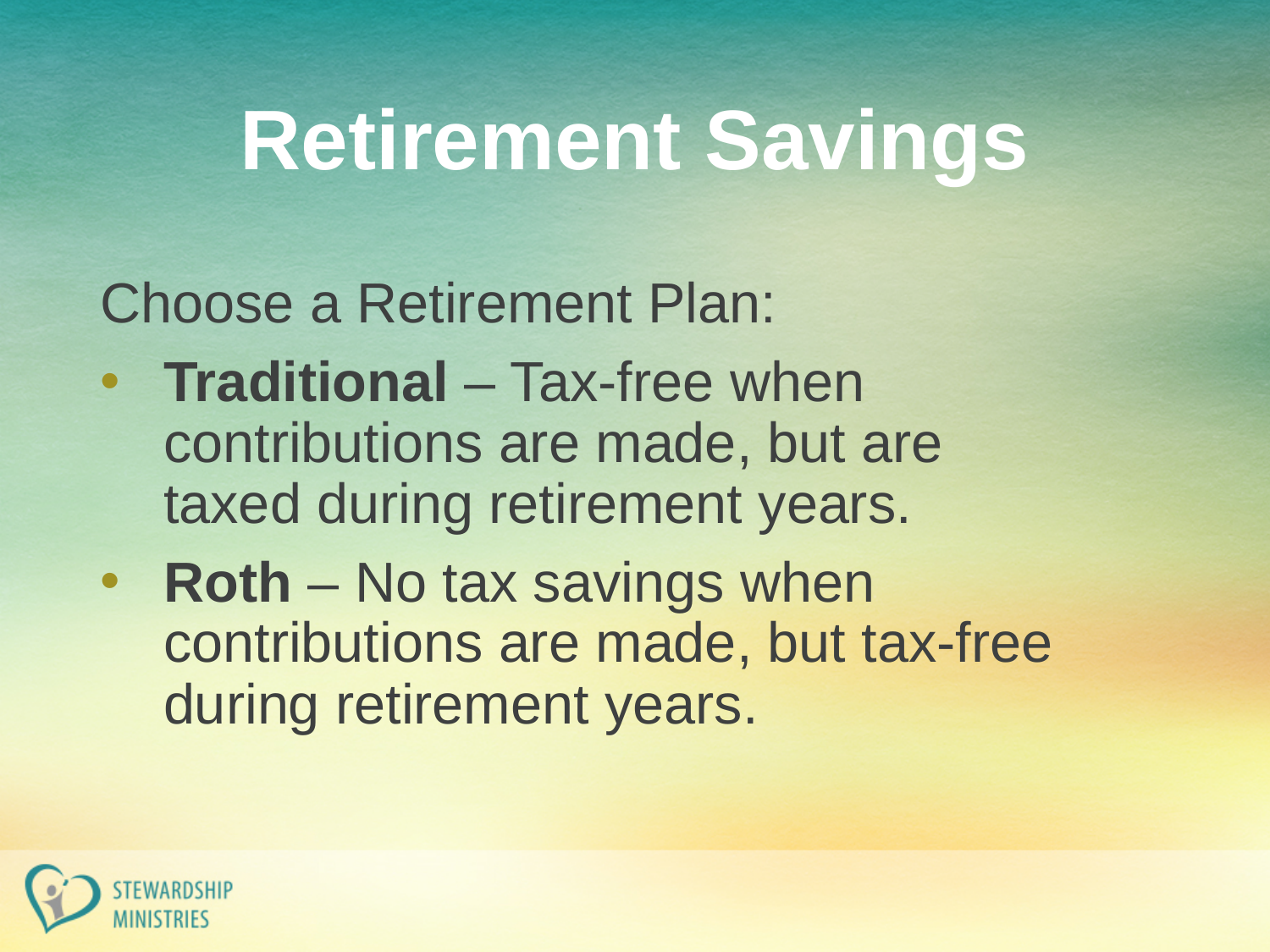

# Retirement Savings
Choose a Retirement Plan:
Traditional – Tax-free when contributions are made, but are taxed during retirement years.
Roth – No tax savings when contributions are made, but tax-free during retirement years.